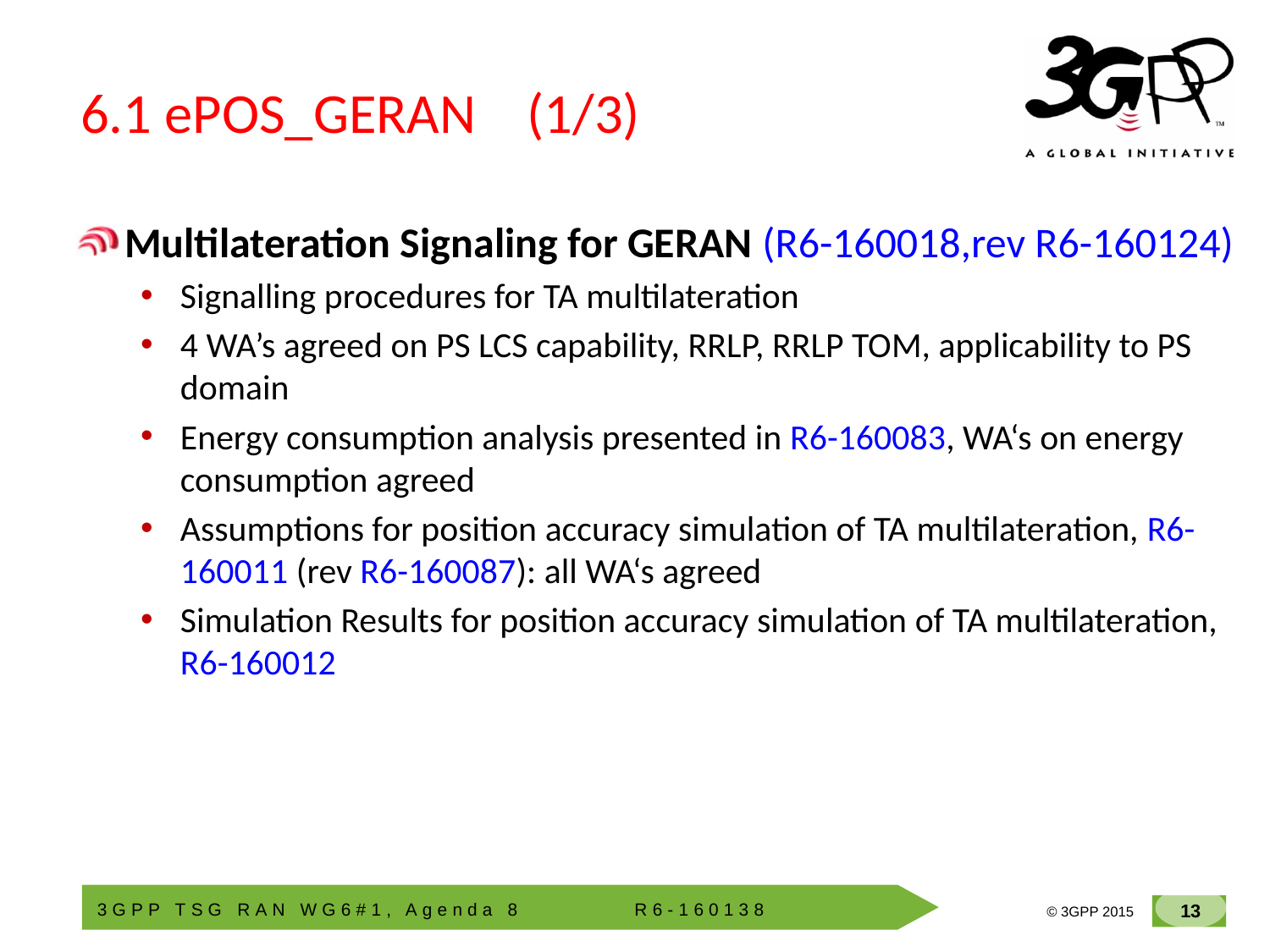

# 6.1 ePOS_GERAN    (1/3)
Multilateration Signaling for GERAN (R6-160018,rev R6-160124)
Signalling procedures for TA multilateration
4 WA’s agreed on PS LCS capability, RRLP, RRLP TOM, applicability to PS domain
Energy consumption analysis presented in R6-160083, WA‘s on energy consumption agreed
Assumptions for position accuracy simulation of TA multilateration, R6-160011 (rev R6-160087): all WA‘s agreed
Simulation Results for position accuracy simulation of TA multilateration, R6-160012